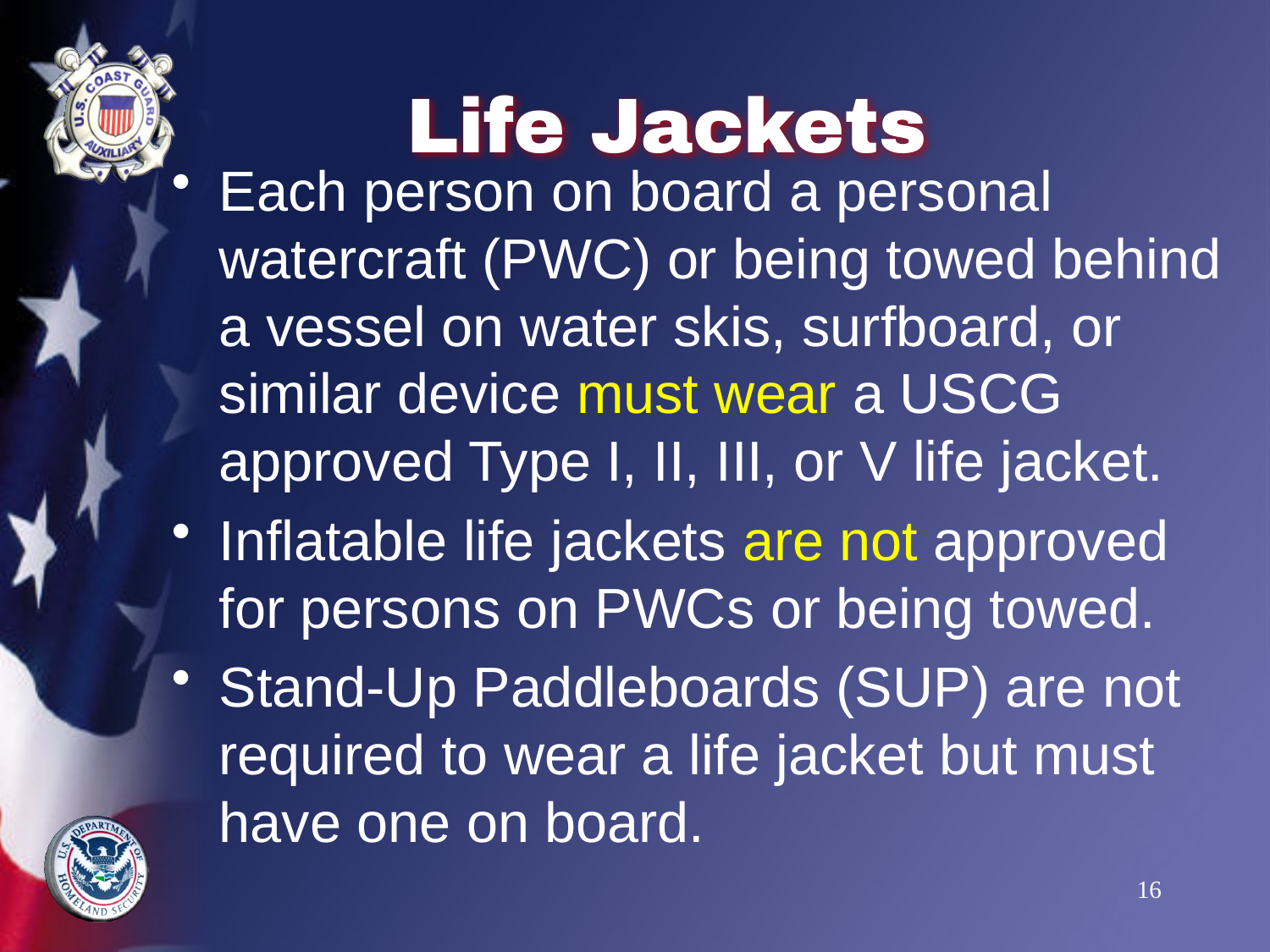

# Life Jackets
Each person on board a personal watercraft (PWC) or being towed behind a vessel on water skis, surfboard, or similar device must wear a USCG approved Type I, II, III, or V life jacket.
Inflatable life jackets are not approved for persons on PWCs or being towed.
Stand-Up Paddleboards (SUP) are not required to wear a life jacket but must have one on board.
16